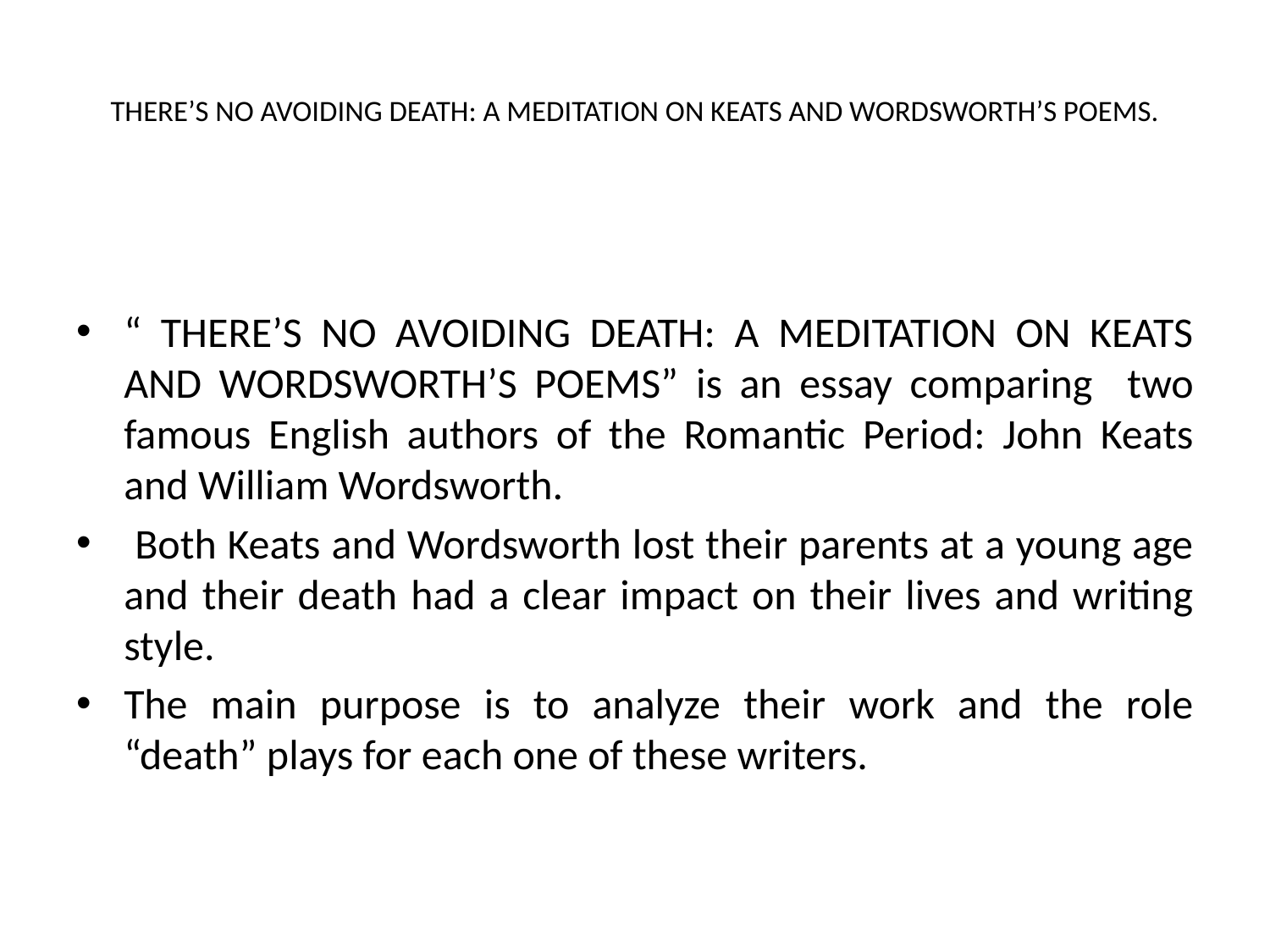

# There’s no avoiding death: a meditation on Keats and Wordsworth’s poems.

“ There’s no avoiding death: a meditation on Keats and Wordsworth’s poems” is an essay comparing  two famous English authors of the Romantic Period: John Keats and William Wordsworth.
 Both Keats and Wordsworth lost their parents at a young age and their death had a clear impact on their lives and writing style.
The main purpose is to analyze their work and the role “death” plays for each one of these writers.